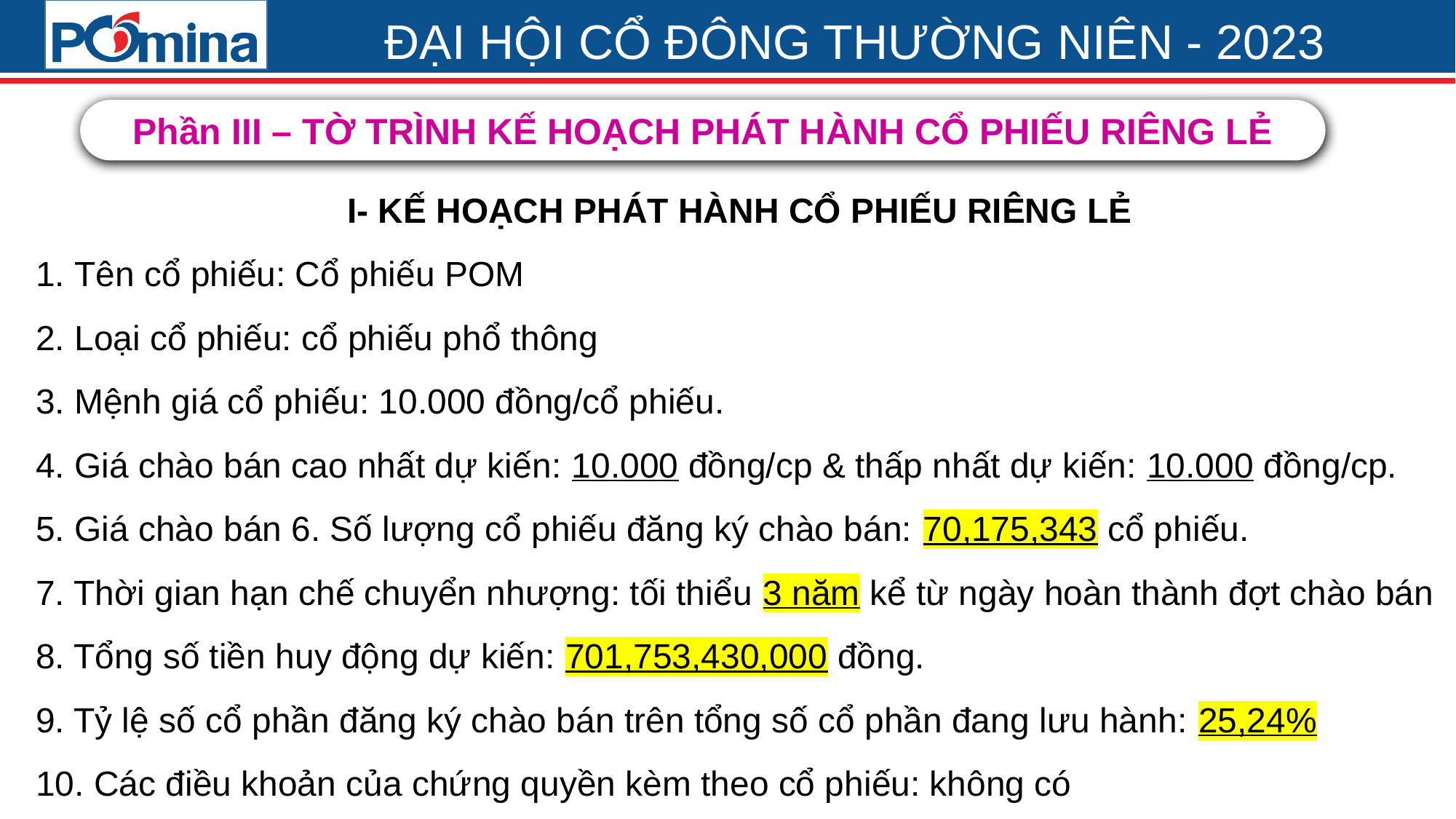

Phần III – TỜ TRÌNH KẾ HOẠCH PHÁT HÀNH CỔ PHIẾU RIÊNG LẺ
I- KẾ HOẠCH PHÁT HÀNH CỔ PHIẾU RIÊNG LẺ
1. Tên cổ phiếu: Cổ phiếu POM
2. Loại cổ phiếu: cổ phiếu phổ thông
3. Mệnh giá cổ phiếu: 10.000 đồng/cổ phiếu.
4. Giá chào bán cao nhất dự kiến: 10.000 đồng/cp & thấp nhất dự kiến: 10.000 đồng/cp.
5. Giá chào bán 6. Số lượng cổ phiếu đăng ký chào bán: 70,175,343 cổ phiếu.
7. Thời gian hạn chế chuyển nhượng: tối thiểu 3 năm kể từ ngày hoàn thành đợt chào bán
8. Tổng số tiền huy động dự kiến: 701,753,430,000 đồng.
9. Tỷ lệ số cổ phần đăng ký chào bán trên tổng số cổ phần đang lưu hành: 25,24%
10. Các điều khoản của chứng quyền kèm theo cổ phiếu: không có